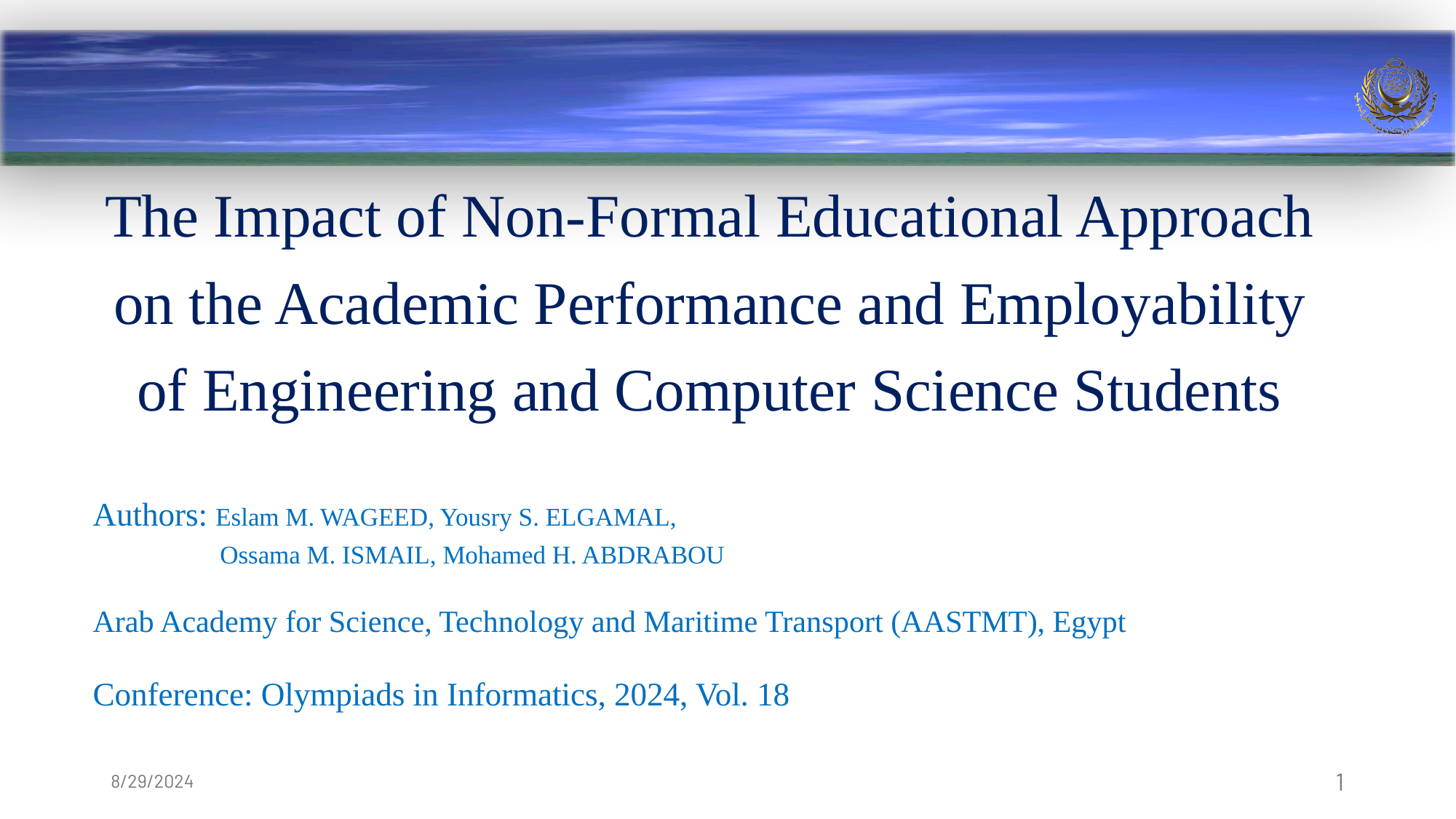

The Impact of Non-Formal Educational Approach on the Academic Performance and Employability of Engineering and Computer Science Students

Authors: Eslam M. WAGEED, Yousry S. ELGAMAL,
                    Ossama M. ISMAIL, Mohamed H. ABDRABOU
Arab Academy for Science, Technology and Maritime Transport (AASTMT), Egypt
Conference: Olympiads in Informatics, 2024, Vol. 18
8/29/2024

1